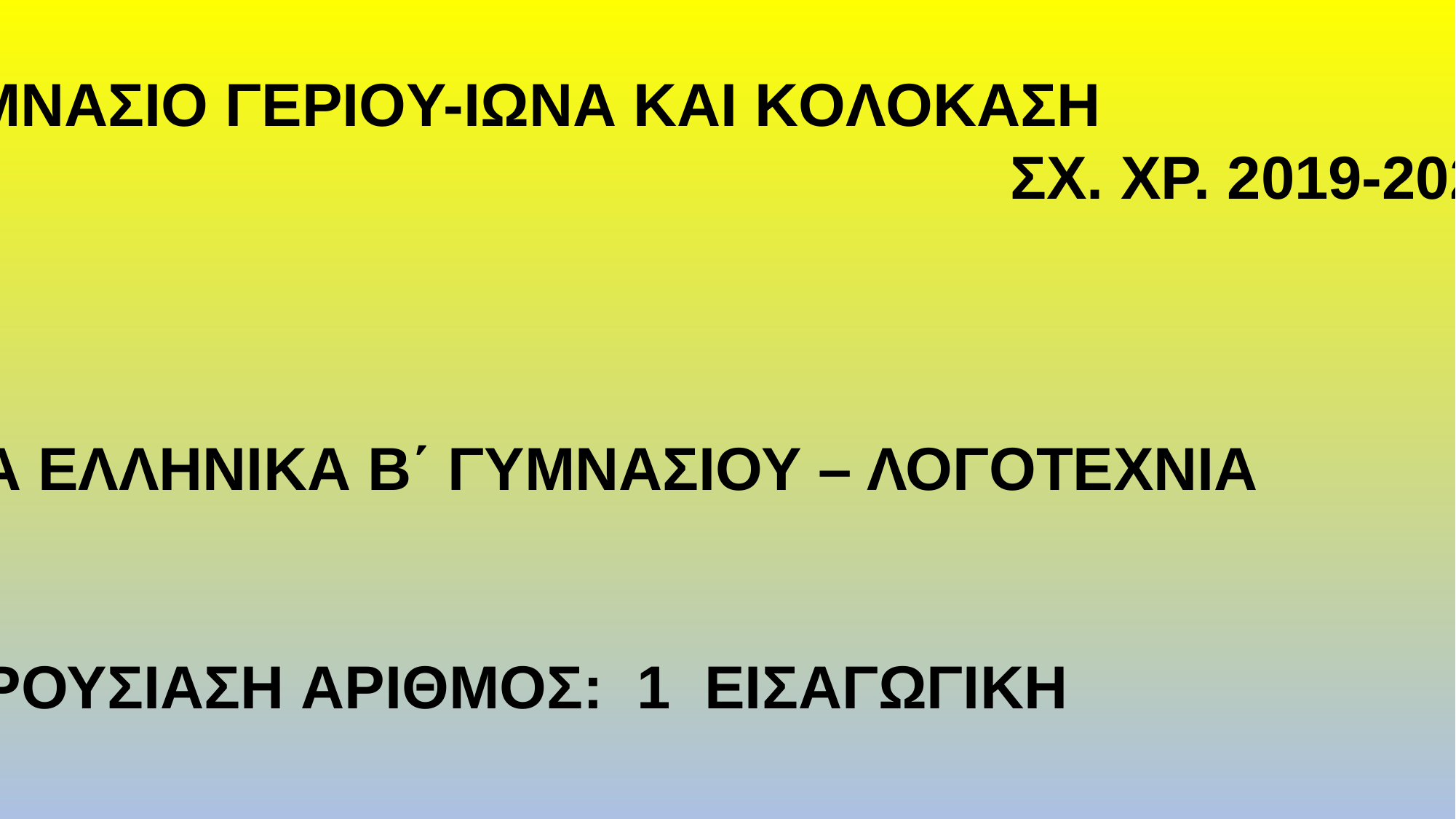

ΓΥΜΝΑΣΙΟ ΓΕΡΙΟΥ-ΙΩΝΑ ΚΑΙ ΚΟΛΟΚΑΣΗ
                                                                  ΣΧ. ΧΡ. 2019-2020

ΝΕΑ ΕΛΛΗΝΙΚΑ Β΄ ΓΥΜΝΑΣΙΟΥ – ΛΟΓΟΤΕΧΝΙΑ

ΠΑΡΟΥΣΙΑΣΗ ΑΡΙΘΜΟΣ:  1  ΕΙΣΑΓΩΓΙΚΗ